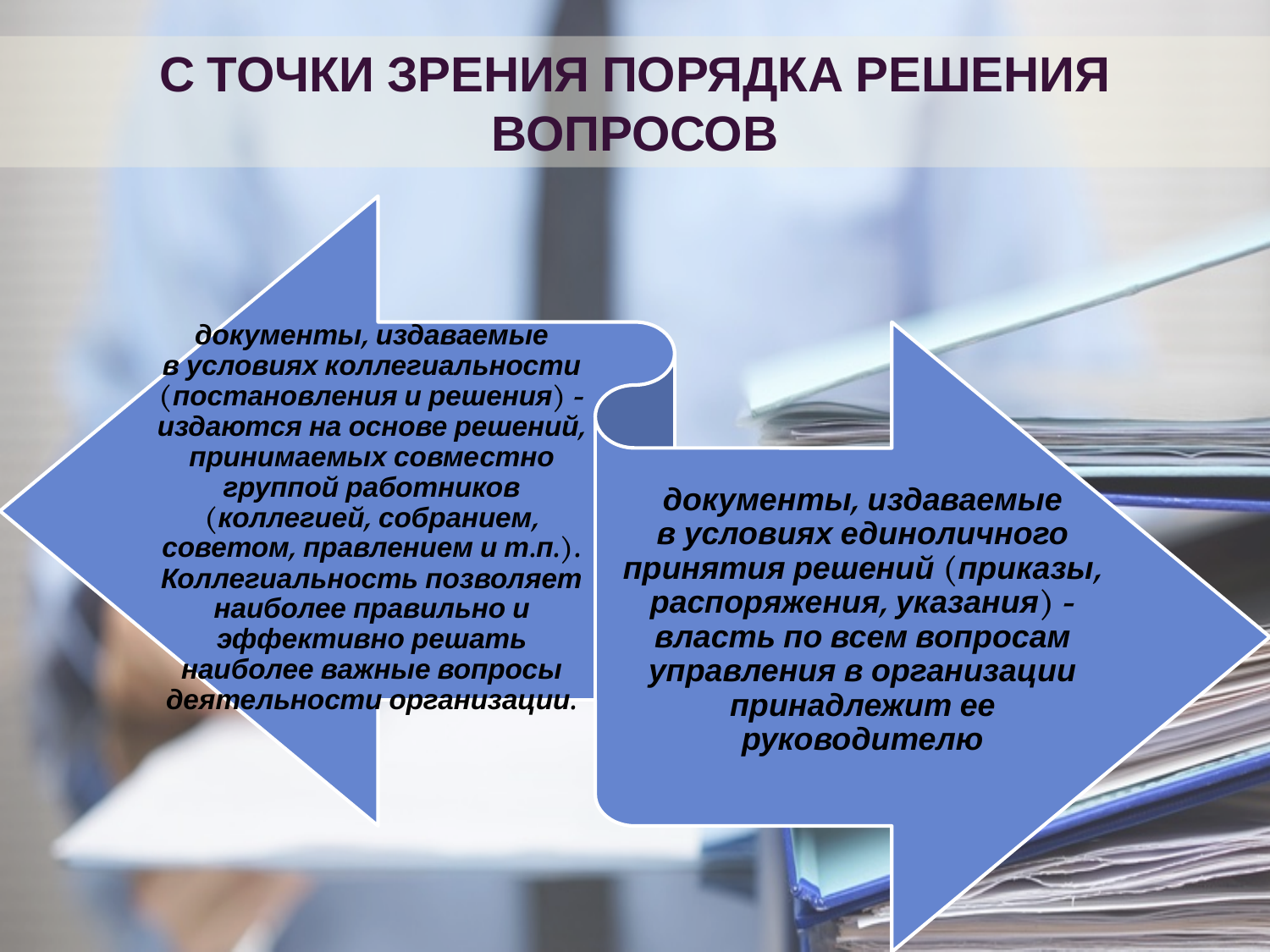

С ТОЧКИ ЗРЕНИЯ ПОРЯДКА РЕШЕНИЯ ВОПРОСОВ
документы, издаваемые в условиях коллегиальности (постановления и решения) - издаются на основе решений, принимаемых совместно группой работников (коллегией, собранием, советом, правлением и т.п.). Коллегиальность позволяет наиболее правильно и эффективно решать наиболее важные вопросы деятельности организации.
документы, издаваемые в условиях единоличного принятия решений (приказы, распоряжения, указания) - власть по всем вопросам управления в организации принадлежит ее руководителю